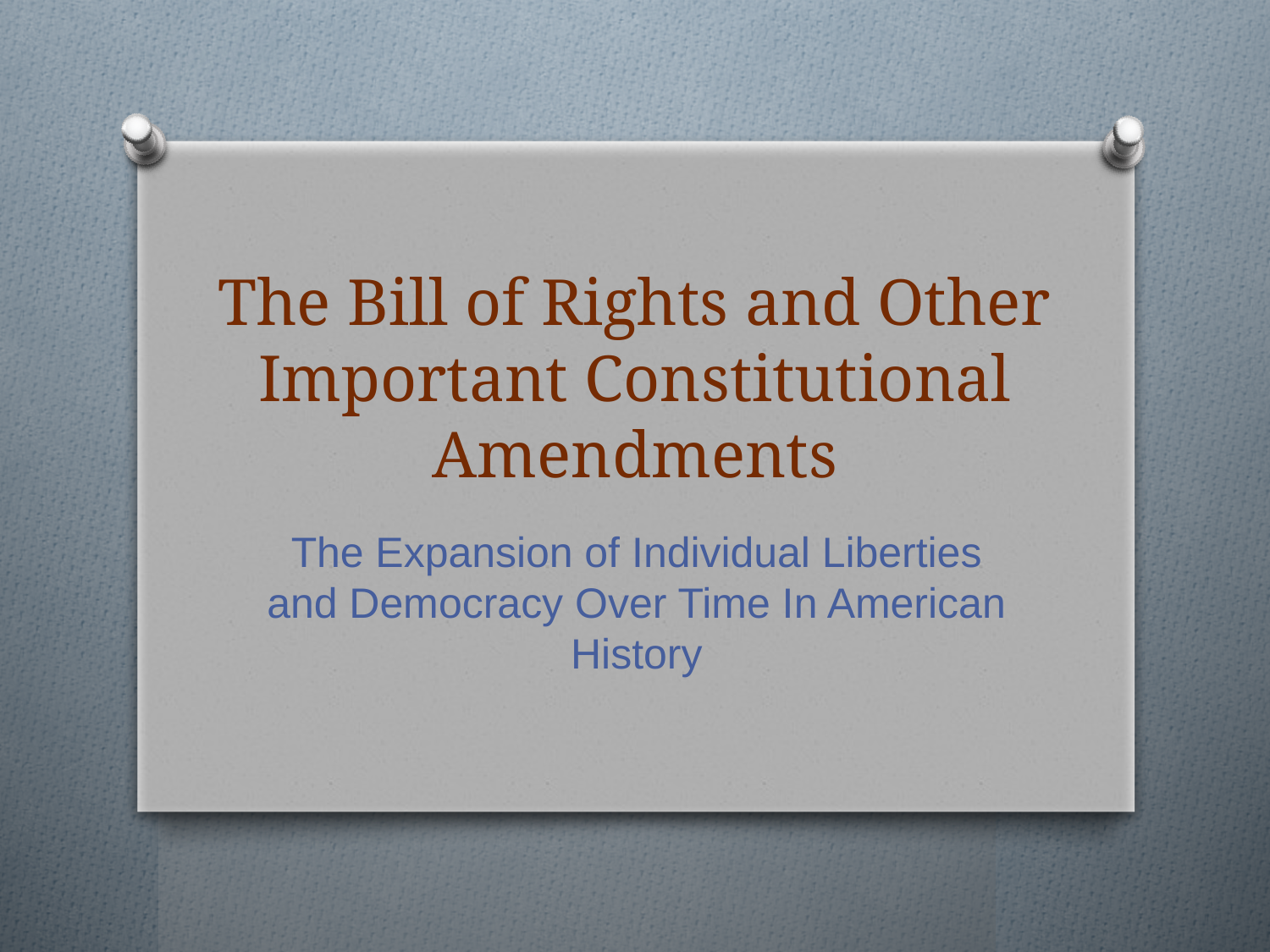

# The Bill of Rights and Other Important Constitutional Amendments
The Expansion of Individual Liberties and Democracy Over Time In American History